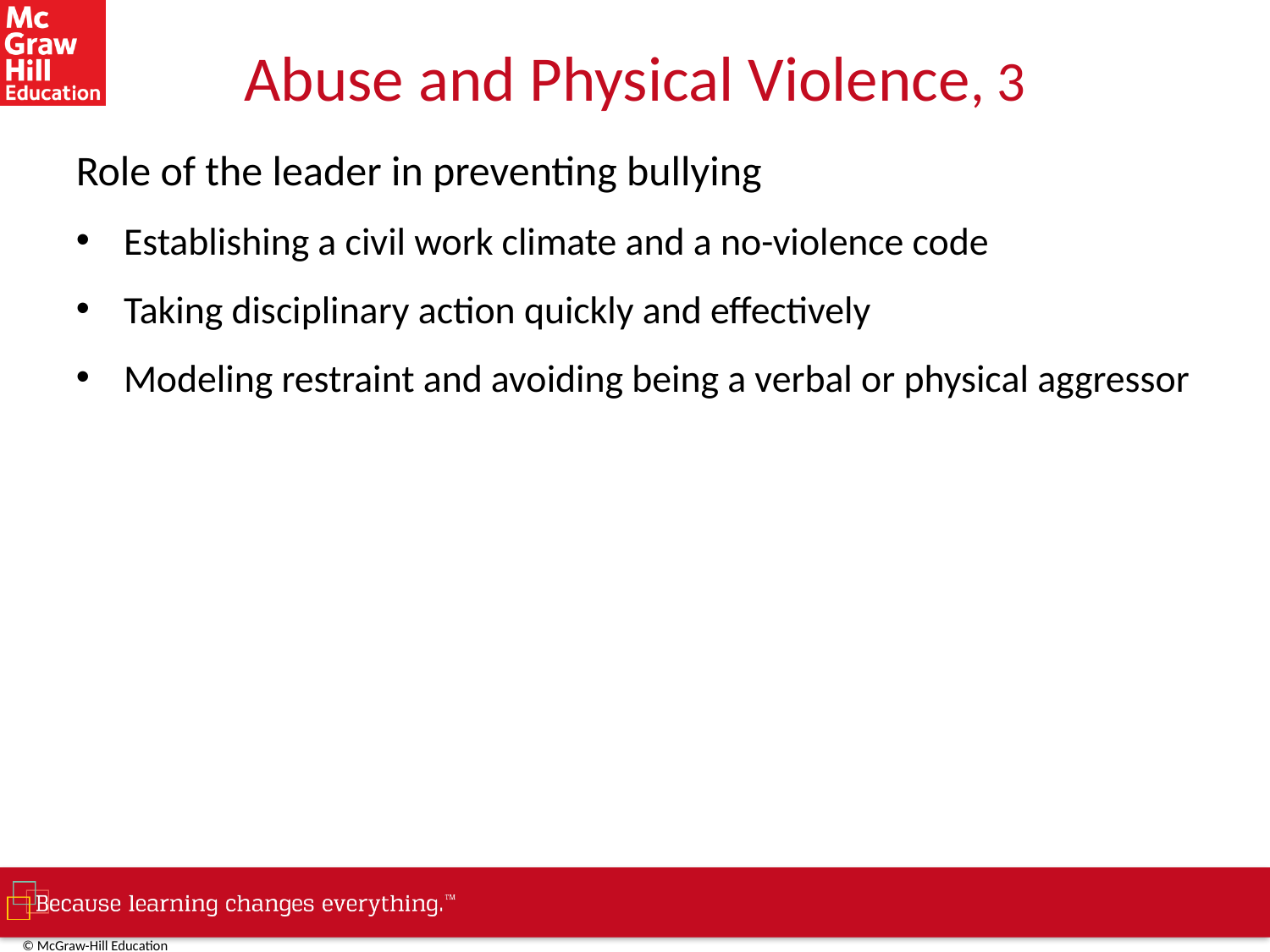

# Abuse and Physical Violence, 3
Role of the leader in preventing bullying
Establishing a civil work climate and a no-violence code
Taking disciplinary action quickly and effectively
Modeling restraint and avoiding being a verbal or physical aggressor